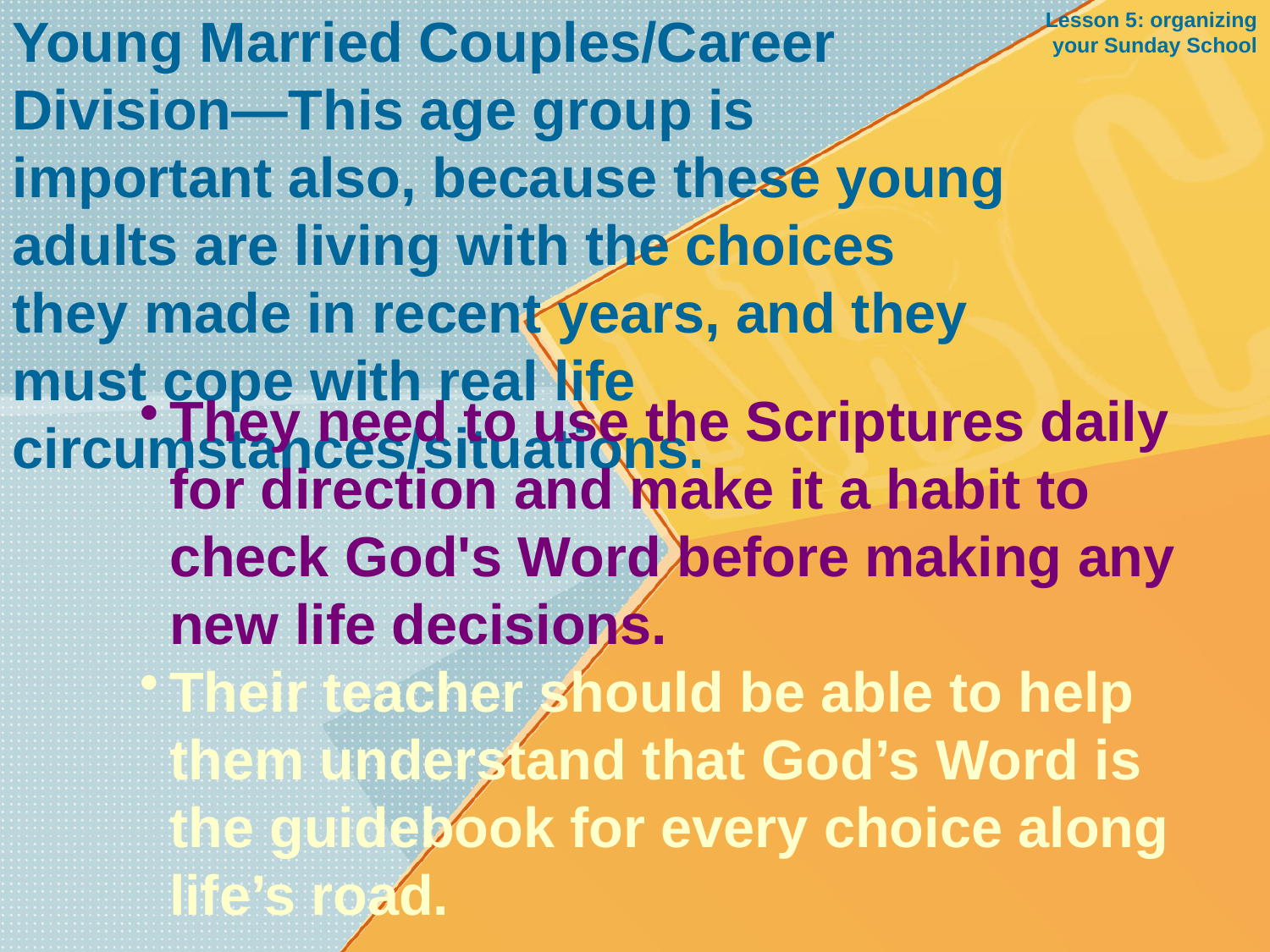

Young Married Couples/Career Division—This age group is important also, because these young adults are living with the choices they made in recent years, and they must cope with real life circumstances/situations.
Lesson 5: organizing your Sunday School
They need to use the Scriptures daily for direction and make it a habit to check God's Word before making any new life decisions.
Their teacher should be able to help them understand that God’s Word is the guidebook for every choice along life’s road.